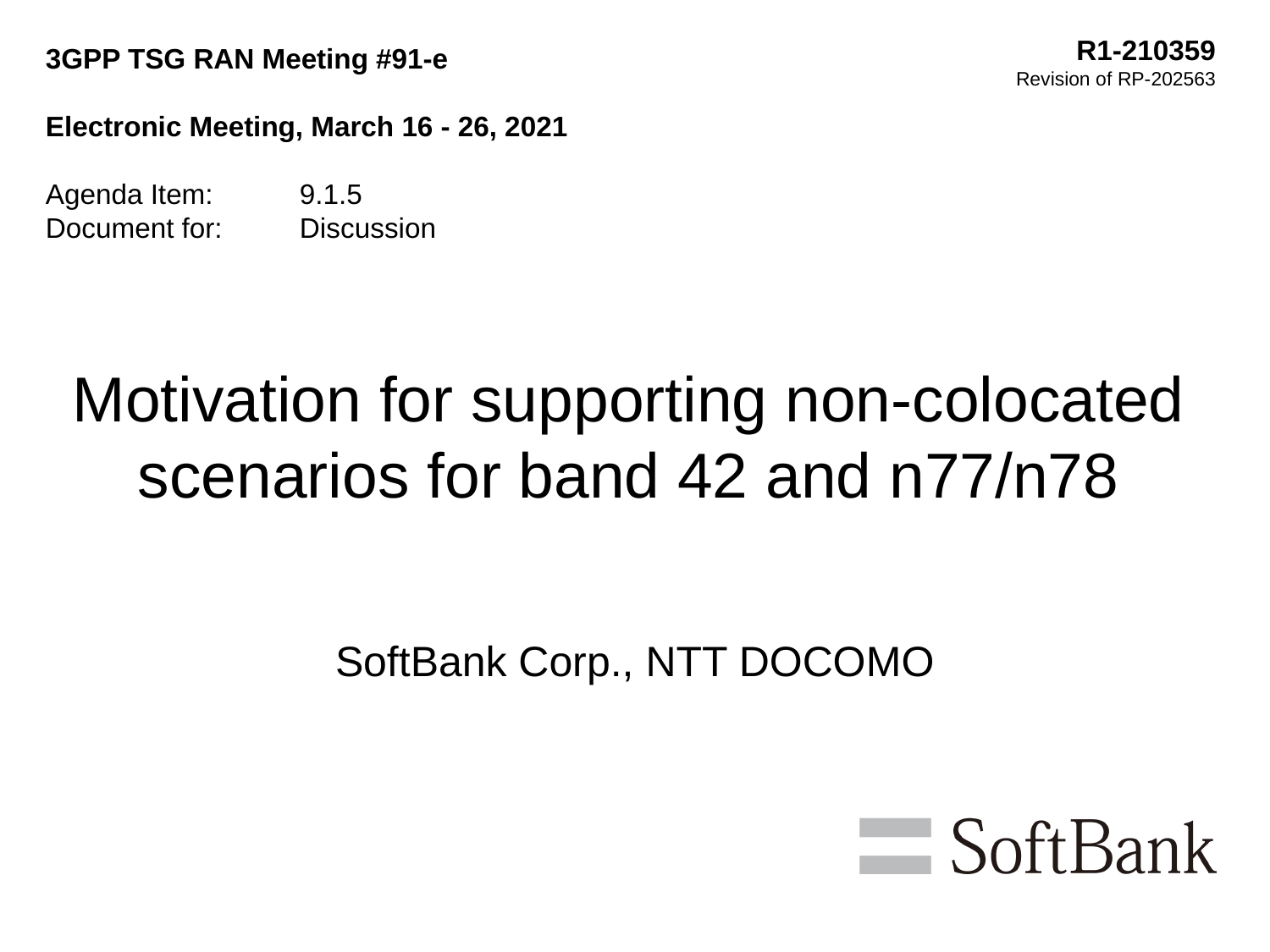

R1-210359
Revision of RP-202563
3GPP TSG RAN Meeting #91-e
Electronic Meeting, March 16 - 26, 2021

Agenda Item:	9.1.5
Document for:	Discussion
# Motivation for supporting non-colocated scenarios for band 42 and n77/n78
SoftBank Corp., NTT DOCOMO